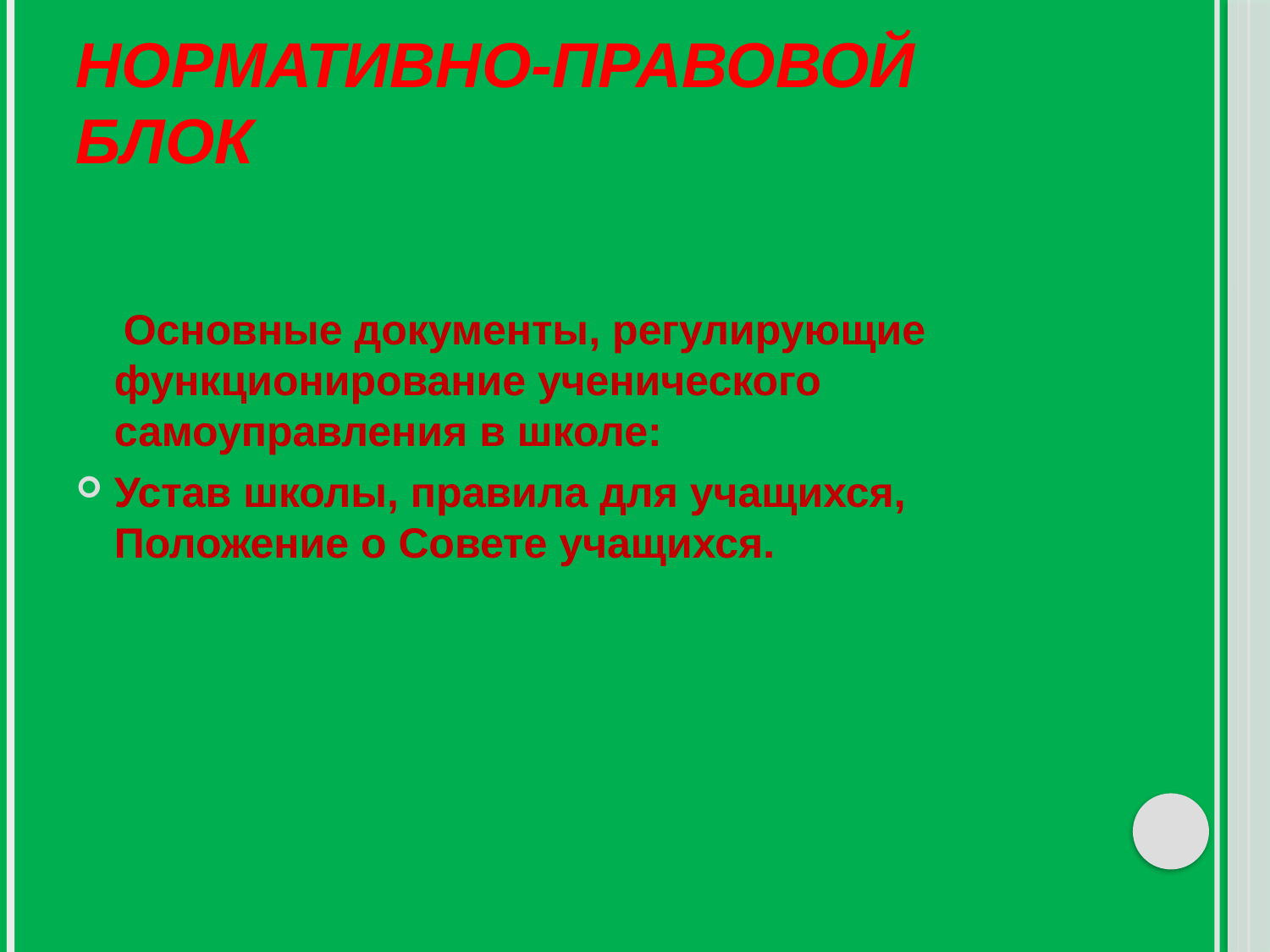

# Нормативно-правовой блок
    Основные документы, регулирующие функционирование ученического самоуправления в школе:
Устав школы, правила для учащихся, Положение о Совете учащихся.